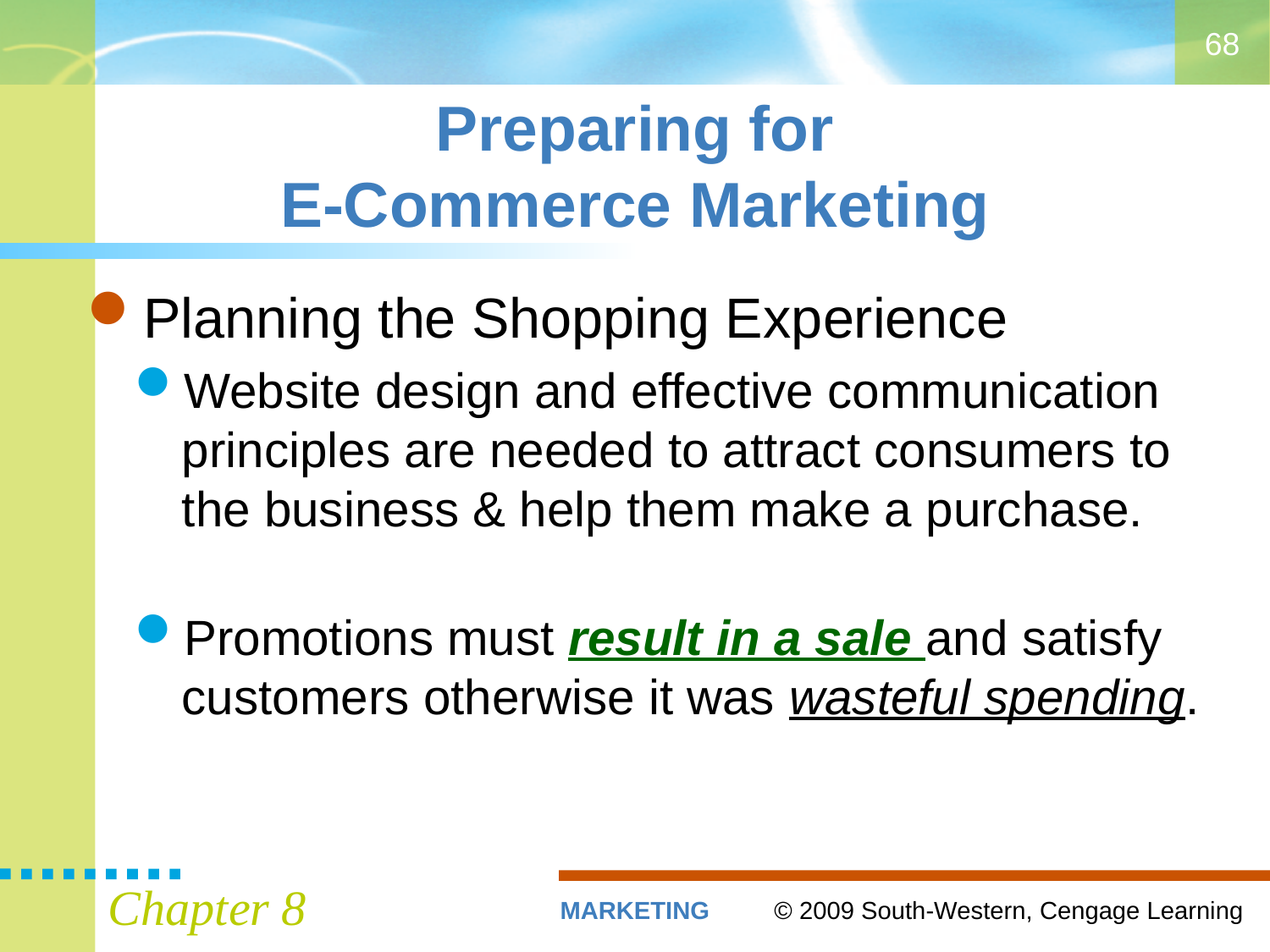

68
# Preparing for E-Commerce Marketing
Planning the Shopping Experience
Website design and effective communication principles are needed to attract consumers to the business & help them make a purchase.
Promotions must result in a sale and satisfy customers otherwise it was wasteful spending.
Chapter 8